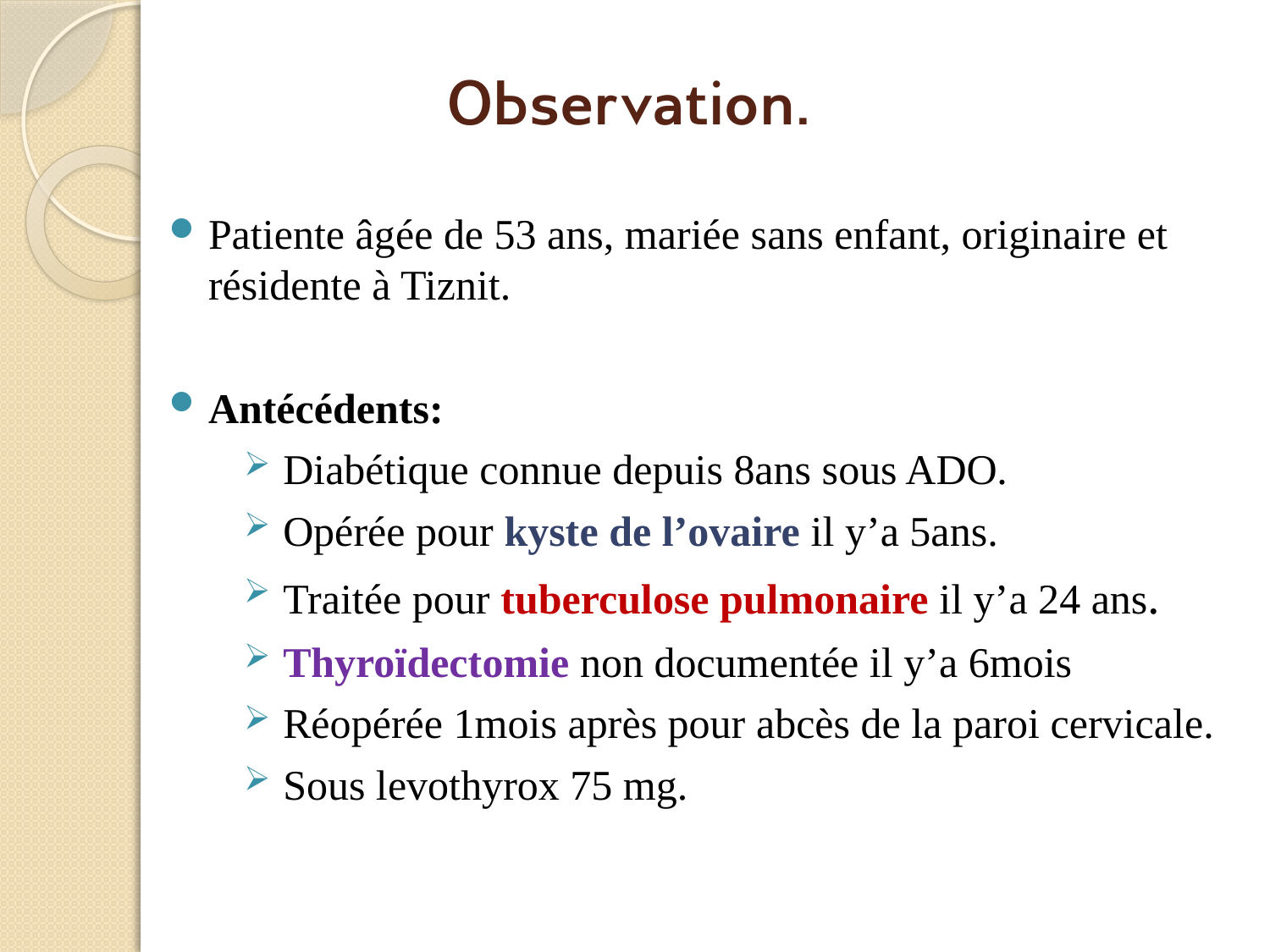

# Observation.
Patiente âgée de 53 ans, mariée sans enfant, originaire et résidente à Tiznit.

Antécédents:
Diabétique connue depuis 8ans sous ADO.
Opérée pour kyste de l’ovaire il y’a 5ans.
Traitée pour tuberculose pulmonaire il y’a 24 ans.
Thyroïdectomie non documentée il y’a 6mois
Réopérée 1mois après pour abcès de la paroi cervicale.
Sous levothyrox 75 mg.